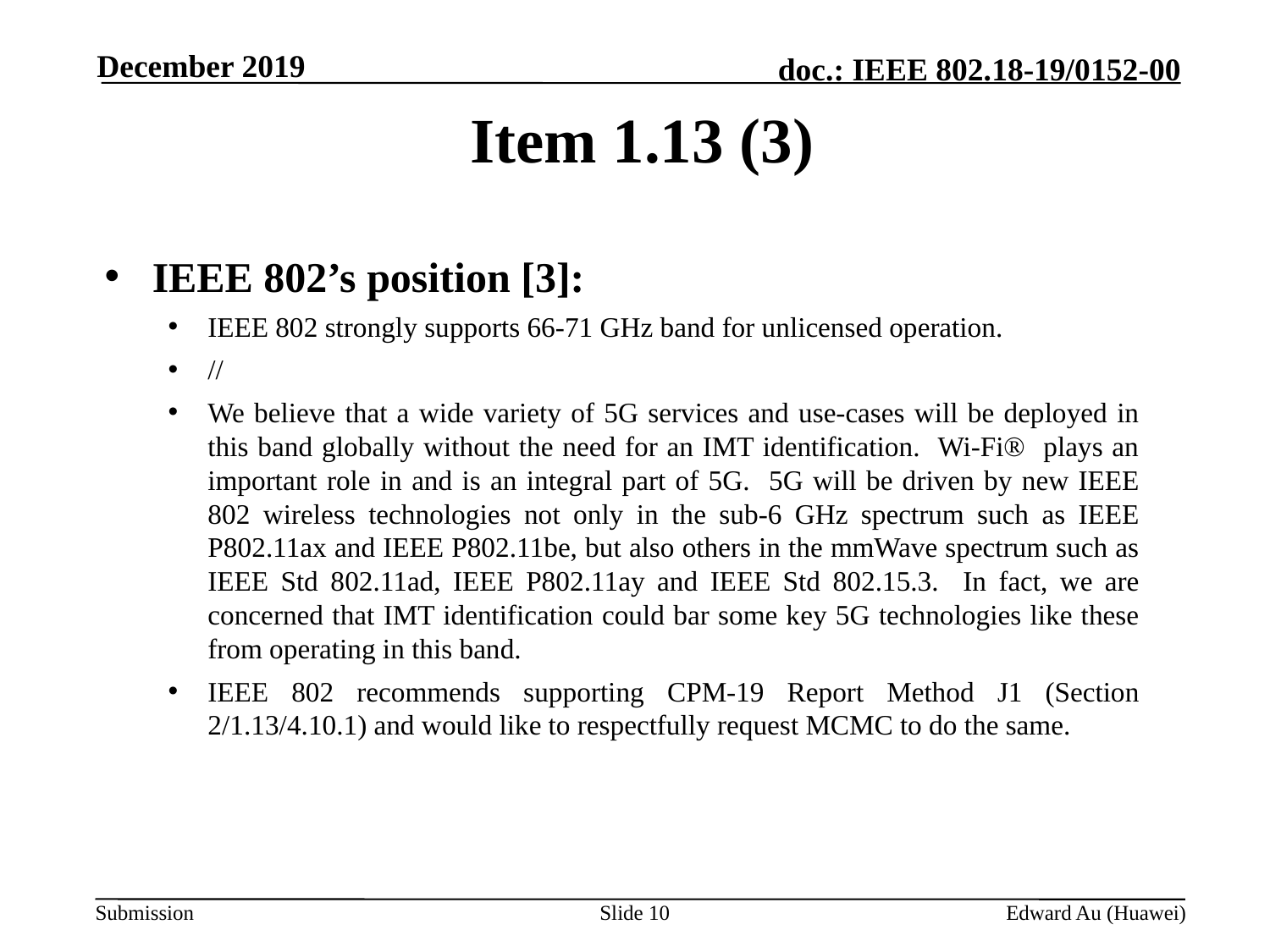

December 2019
# Item 1.13 (3)
IEEE 802’s position [3]:
IEEE 802 strongly supports 66-71 GHz band for unlicensed operation.
//
We believe that a wide variety of 5G services and use-cases will be deployed in this band globally without the need for an IMT identification.  Wi-Fi®  plays an important role in and is an integral part of 5G.  5G will be driven by new IEEE 802 wireless technologies not only in the sub-6 GHz spectrum such as IEEE P802.11ax and IEEE P802.11be, but also others in the mmWave spectrum such as IEEE Std 802.11ad, IEEE P802.11ay and IEEE Std 802.15.3.  In fact, we are concerned that IMT identification could bar some key 5G technologies like these from operating in this band.
IEEE 802 recommends supporting CPM-19 Report Method J1 (Section 2/1.13/4.10.1) and would like to respectfully request MCMC to do the same.

Slide 10
Edward Au (Huawei)